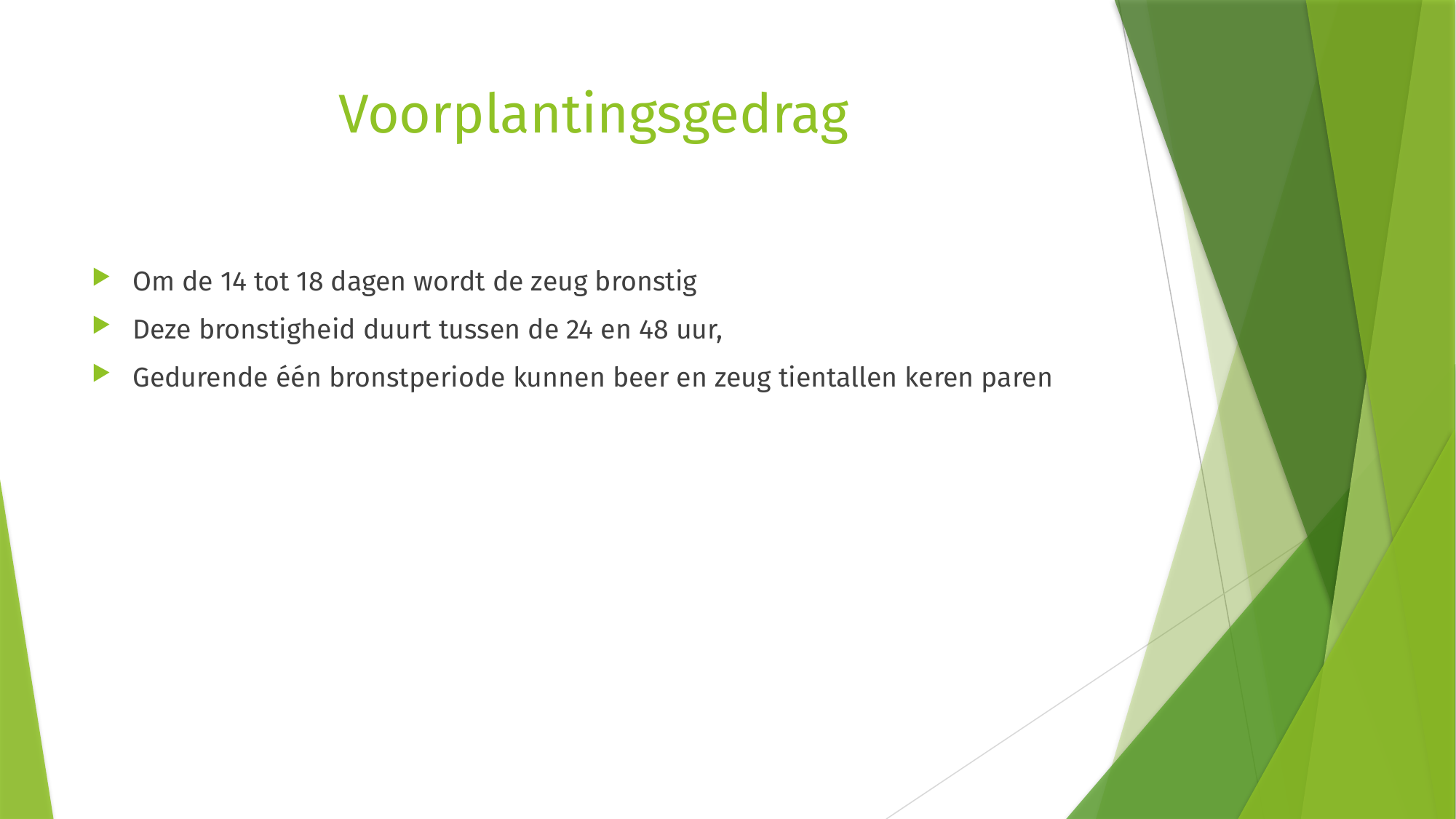

# Voorplantingsgedrag
Om de 14 tot 18 dagen wordt de zeug bronstig
Deze bronstigheid duurt tussen de 24 en 48 uur,
Gedurende één bronstperiode kunnen beer en zeug tientallen keren paren